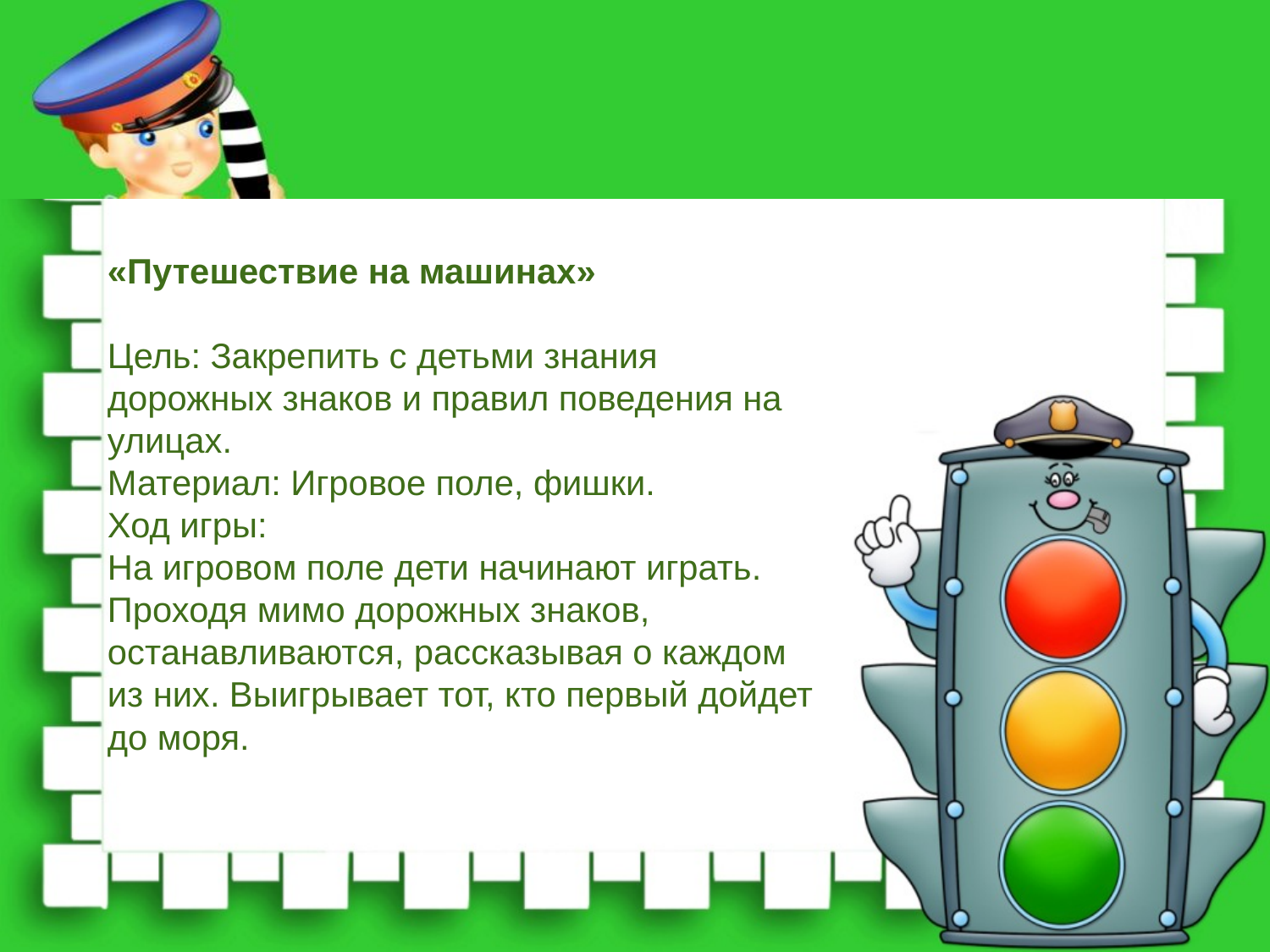

«Путешествие на машинах»

Цель: Закрепить с детьми знания дорожных знаков и правил поведения на улицах.
Материал: Игровое поле, фишки.
Ход игры:
На игровом поле дети начинают играть. Проходя мимо дорожных знаков, останавливаются, рассказывая о каждом из них. Выигрывает тот, кто первый дойдет до моря.